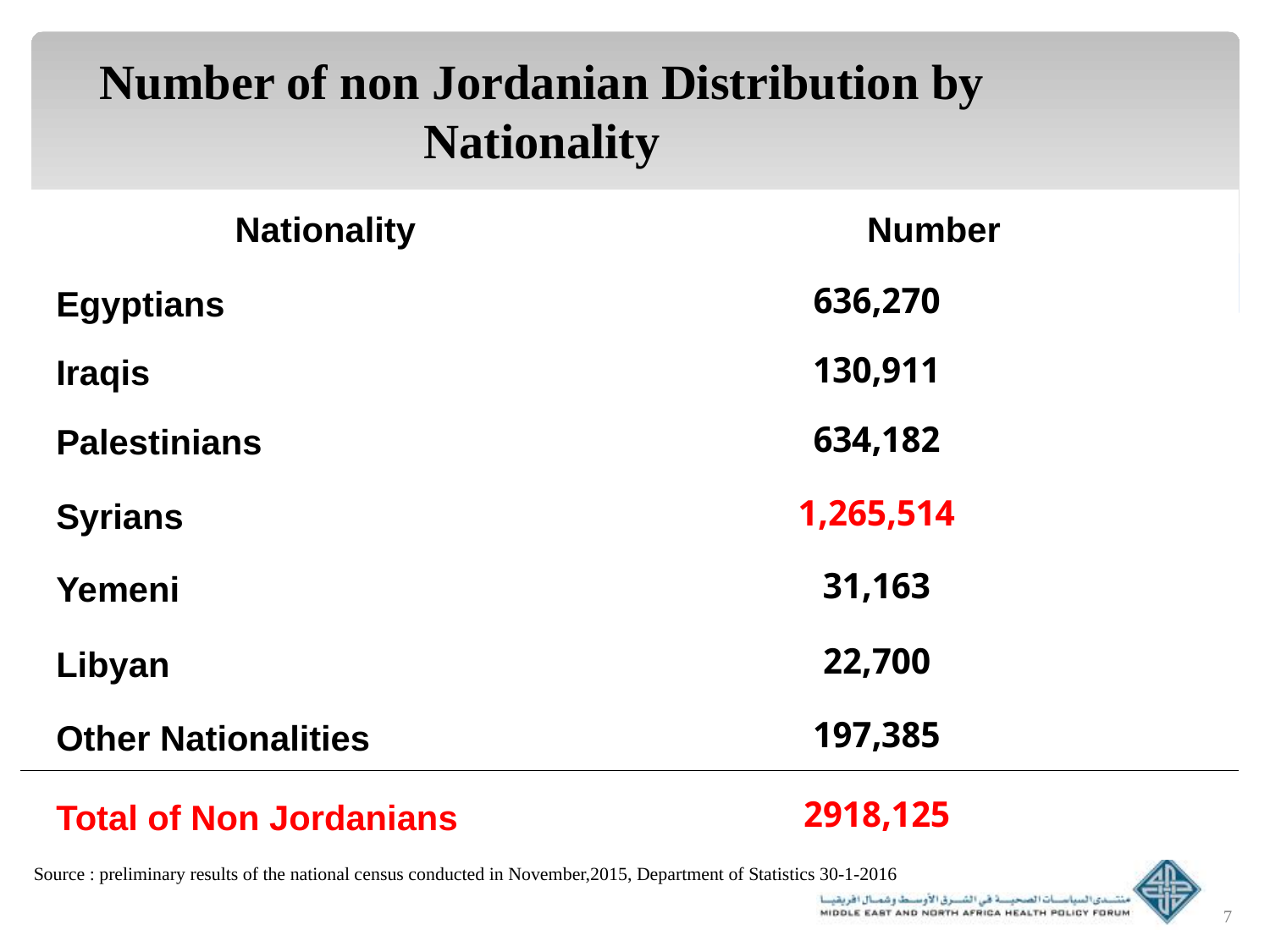

# Number of non Jordanian Distribution by Nationality
| Nationality | Number |
| --- | --- |
| Egyptians | 636,270 |
| Iraqis | 130,911 |
| Palestinians | 634,182 |
| Syrians | 1,265,514 |
| Yemeni | 31,163 |
| Libyan | 22,700 |
| Other Nationalities | 197,385 |
| Total of Non Jordanians | 2918,125 |
Source : preliminary results of the national census conducted in November,2015, Department of Statistics 30-1-2016
7